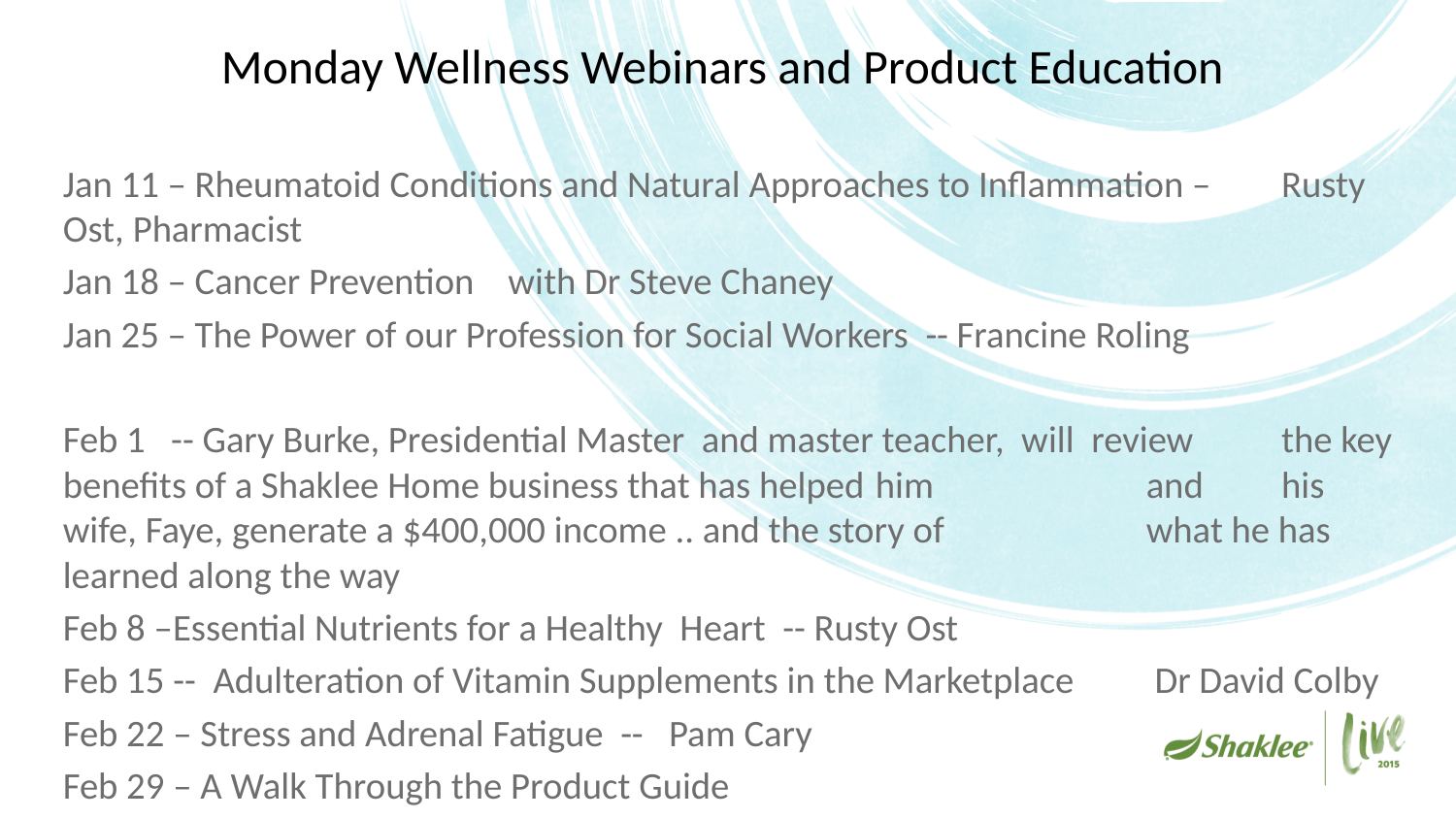

# Monday Wellness Webinars and Product Education

Jan 11 – Rheumatoid Conditions and Natural Approaches to Inflammation – 			Rusty Ost, Pharmacist
Jan 18 – Cancer Prevention    with Dr Steve Chaney
Jan 25 – The Power of our Profession for Social Workers  -- Francine Roling

Feb 1   -- Gary Burke, Presidential Master  and master teacher,  will  review 			the key benefits of a Shaklee Home business that has helped 	him 		        	and 	his wife, Faye, generate a $400,000 income .. and the story of 	       		what he has learned along the way
Feb 8 –Essential Nutrients for a Healthy  Heart  -- Rusty Ost
Feb 15 --  Adulteration of Vitamin Supplements in the Marketplace 	 Dr David Colby
Feb 22 – Stress and Adrenal Fatigue  --   Pam Cary
Feb 29 – A Walk Through the Product Guide